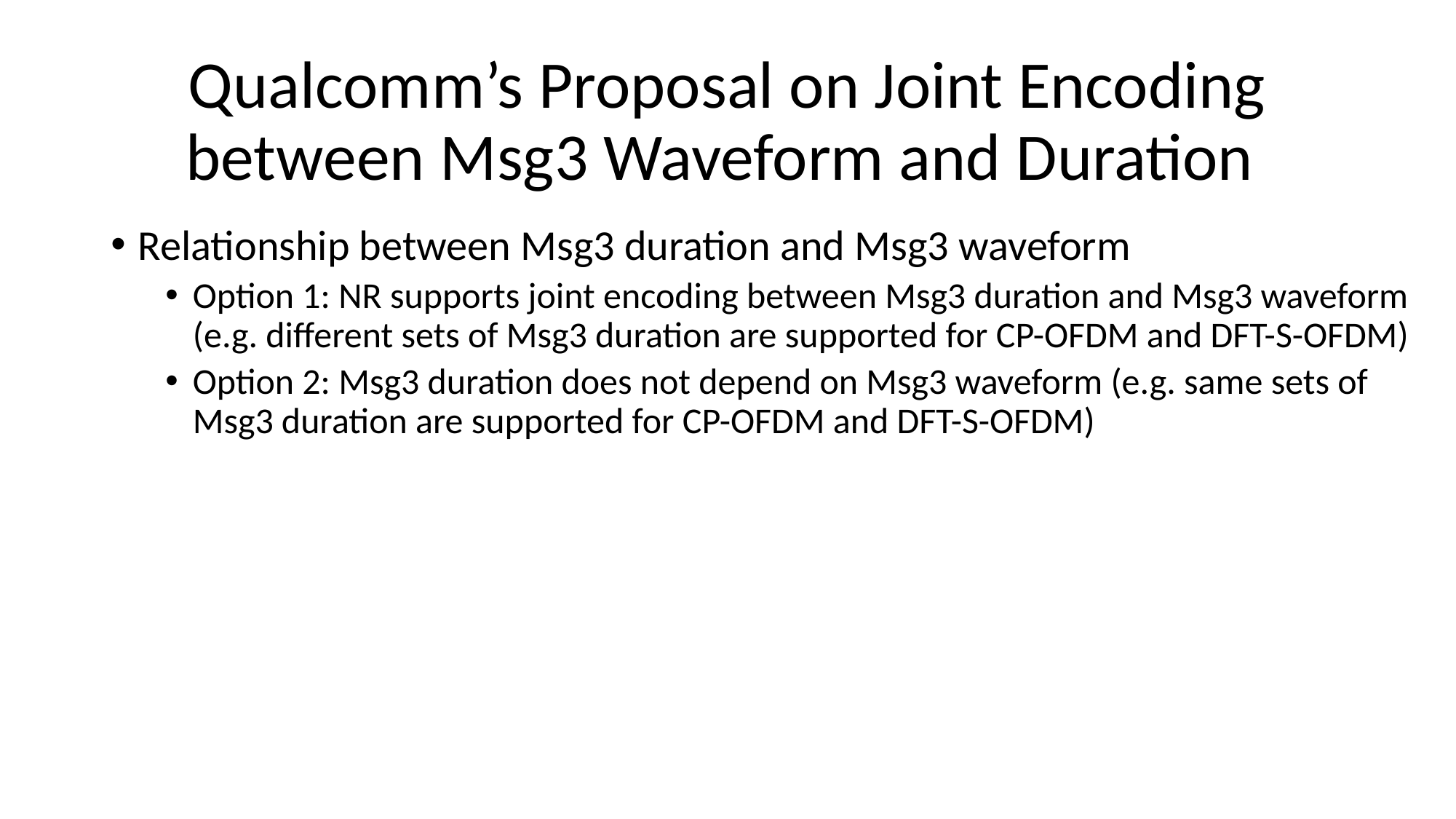

# Qualcomm’s Proposal on Joint Encoding between Msg3 Waveform and Duration
Relationship between Msg3 duration and Msg3 waveform
Option 1: NR supports joint encoding between Msg3 duration and Msg3 waveform (e.g. different sets of Msg3 duration are supported for CP-OFDM and DFT-S-OFDM)
Option 2: Msg3 duration does not depend on Msg3 waveform (e.g. same sets of Msg3 duration are supported for CP-OFDM and DFT-S-OFDM)